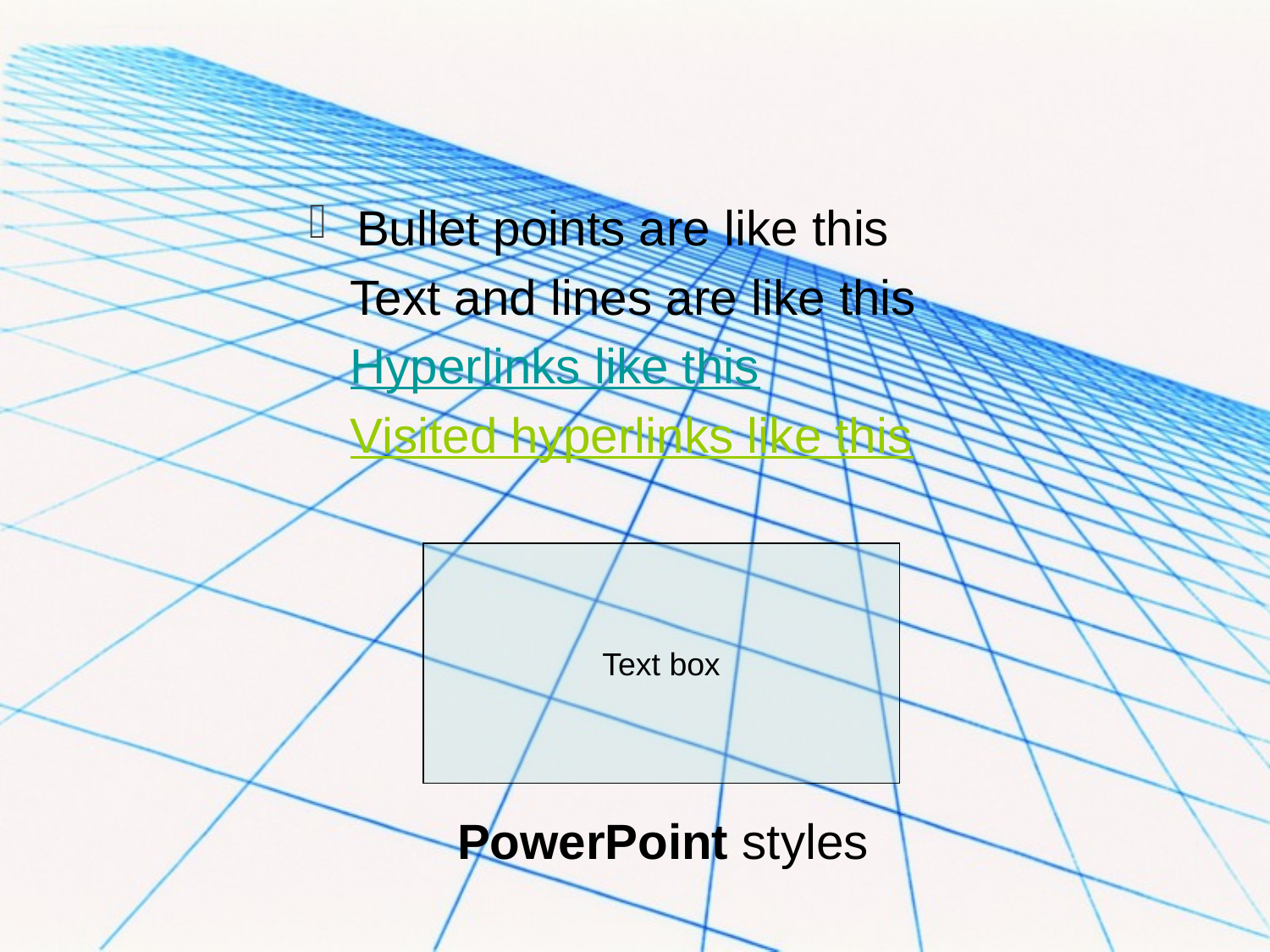

Bullet points are like this
   Text and lines are like this
   Hyperlinks like this
   Visited hyperlinks like this
Text box
PowerPoint styles